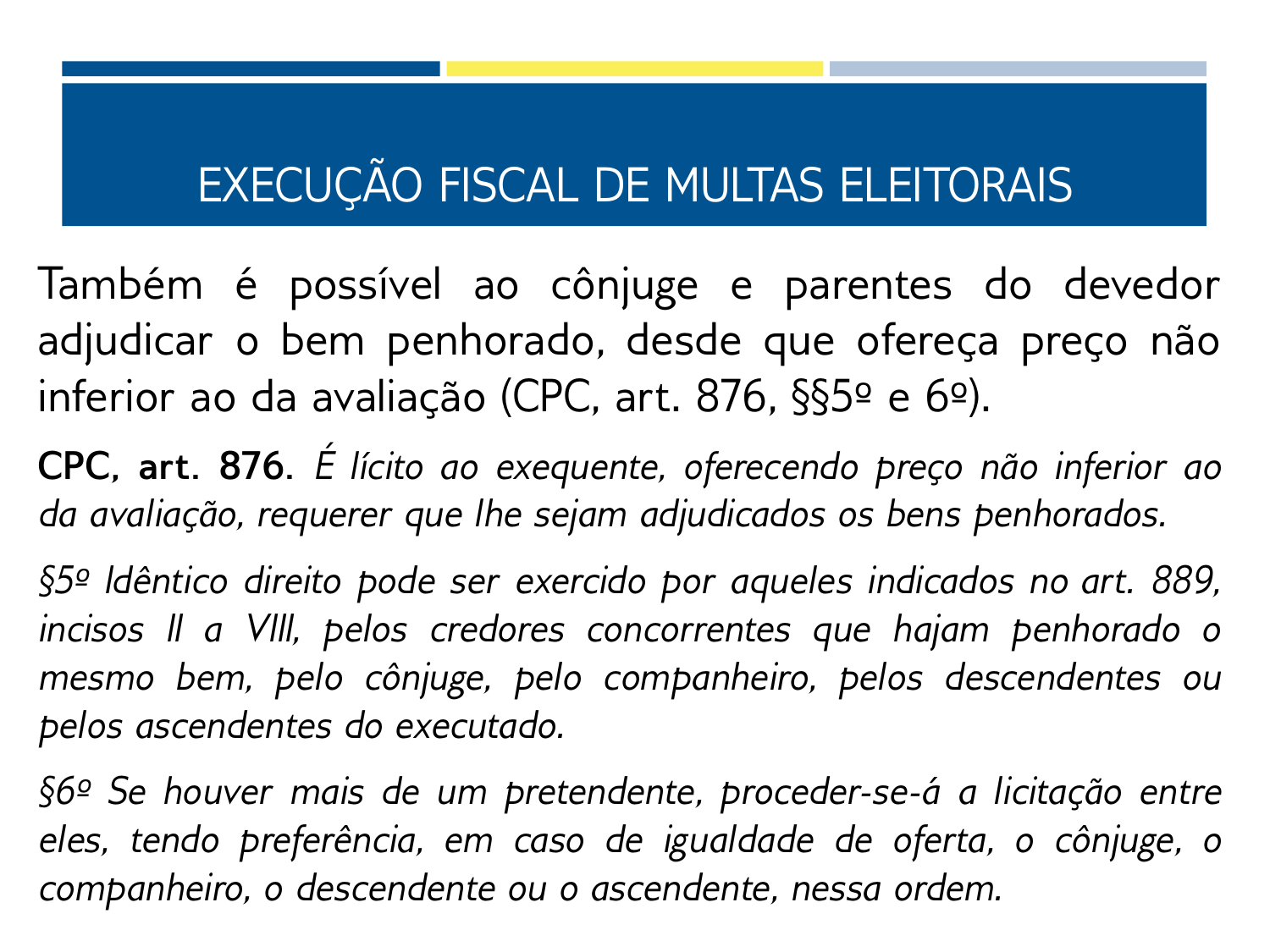

# EXECUÇÃO FISCAL DE MULTAS ELEITORAIS
Também é possível ao cônjuge e parentes do devedor adjudicar o bem penhorado, desde que ofereça preço não inferior ao da avaliação (CPC, art. 876, §§5º e 6º).
CPC, art. 876. É lícito ao exequente, oferecendo preço não inferior ao da avaliação, requerer que lhe sejam adjudicados os bens penhorados.
§5º Idêntico direito pode ser exercido por aqueles indicados no art. 889, incisos II a VIII, pelos credores concorrentes que hajam penhorado o mesmo bem, pelo cônjuge, pelo companheiro, pelos descendentes ou pelos ascendentes do executado.
§6º Se houver mais de um pretendente, proceder-se-á a licitação entre eles, tendo preferência, em caso de igualdade de oferta, o cônjuge, o companheiro, o descendente ou o ascendente, nessa ordem.